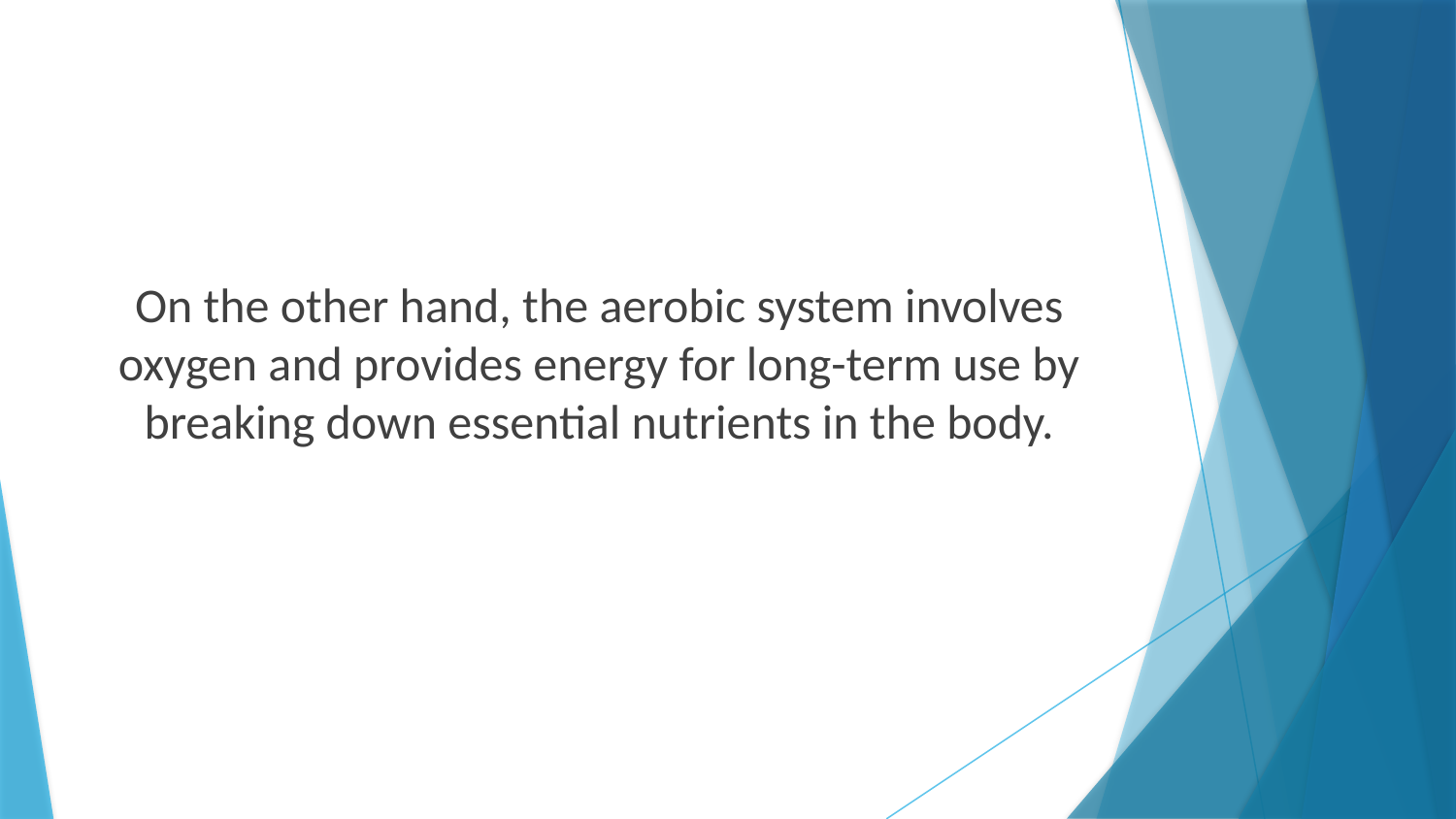

On the other hand, the aerobic system involves oxygen and provides energy for long-term use by breaking down essential nutrients in the body.